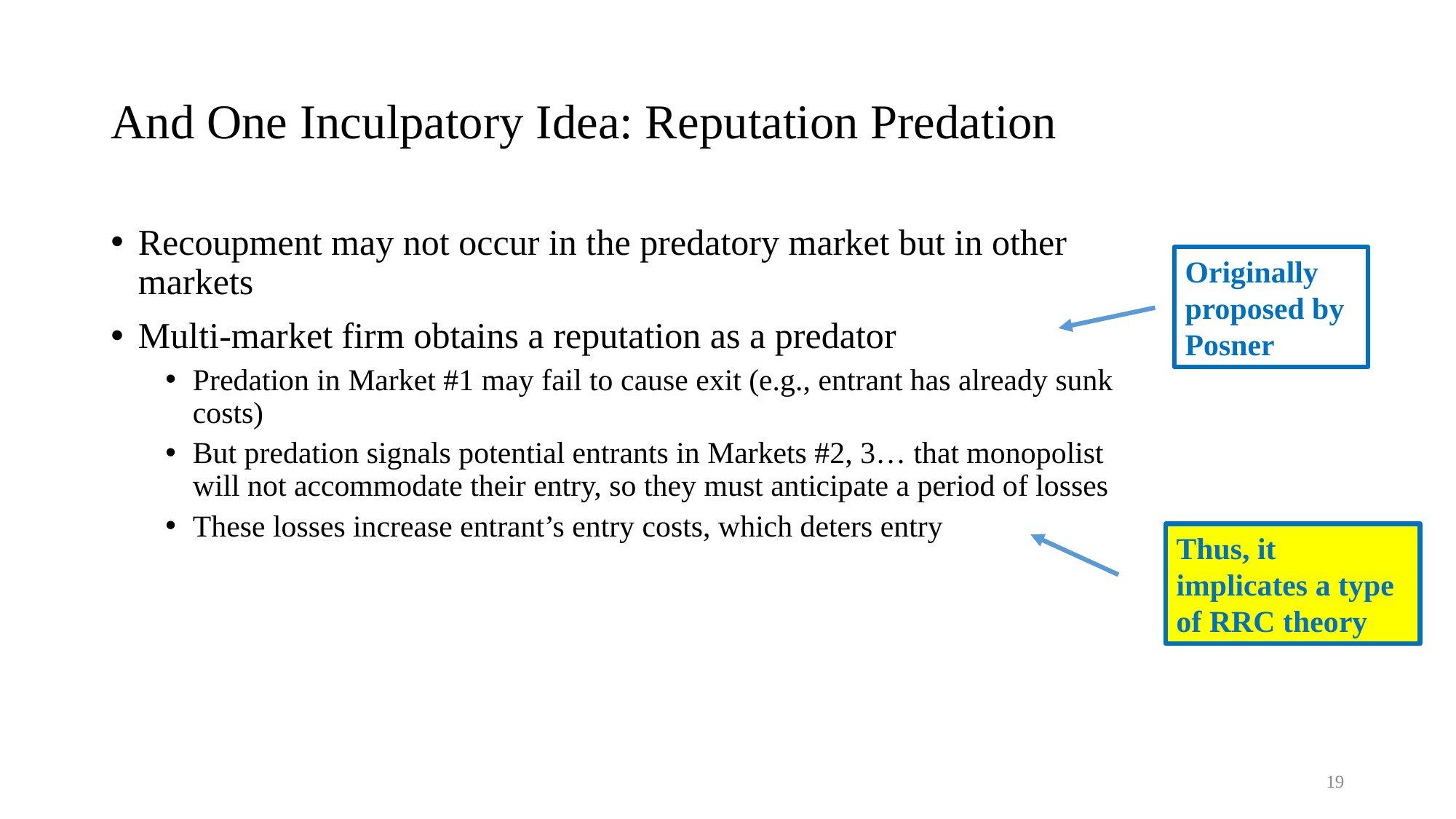

# And One Inculpatory Idea: Reputation Predation
Recoupment may not occur in the predatory market but in other markets
Multi-market firm obtains a reputation as a predator
Predation in Market #1 may fail to cause exit (e.g., entrant has already sunk costs)
But predation signals potential entrants in Markets #2, 3… that monopolist will not accommodate their entry, so they must anticipate a period of losses
These losses increase entrant’s entry costs, which deters entry

Originally proposed by Posner
Thus, it implicates a type of RRC theory
19